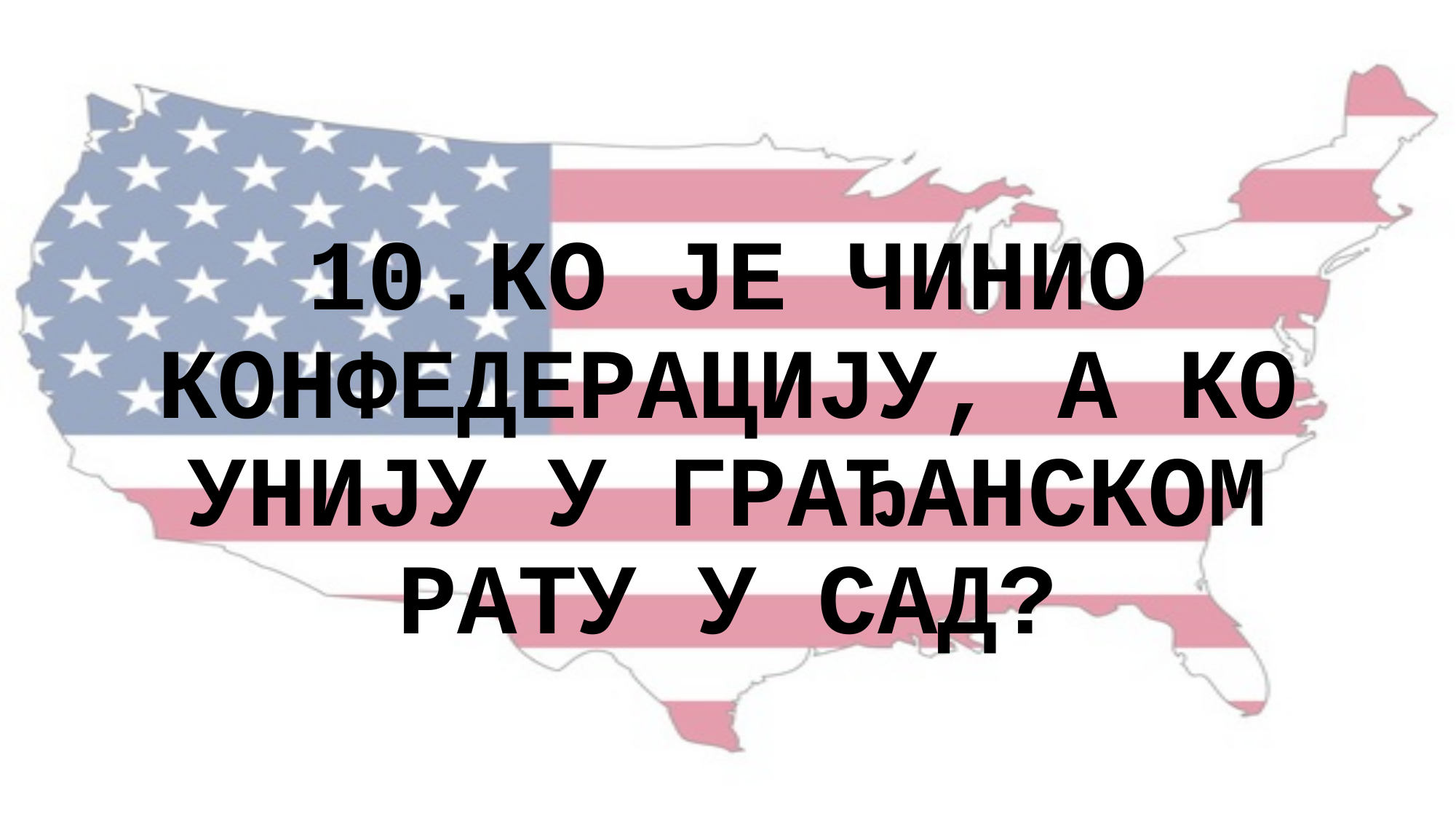

10.КО ЈЕ ЧИНИО КОНФЕДЕРАЦИЈУ, А КО УНИЈУ У ГРАЂАНСКОМ РАТУ У САД?